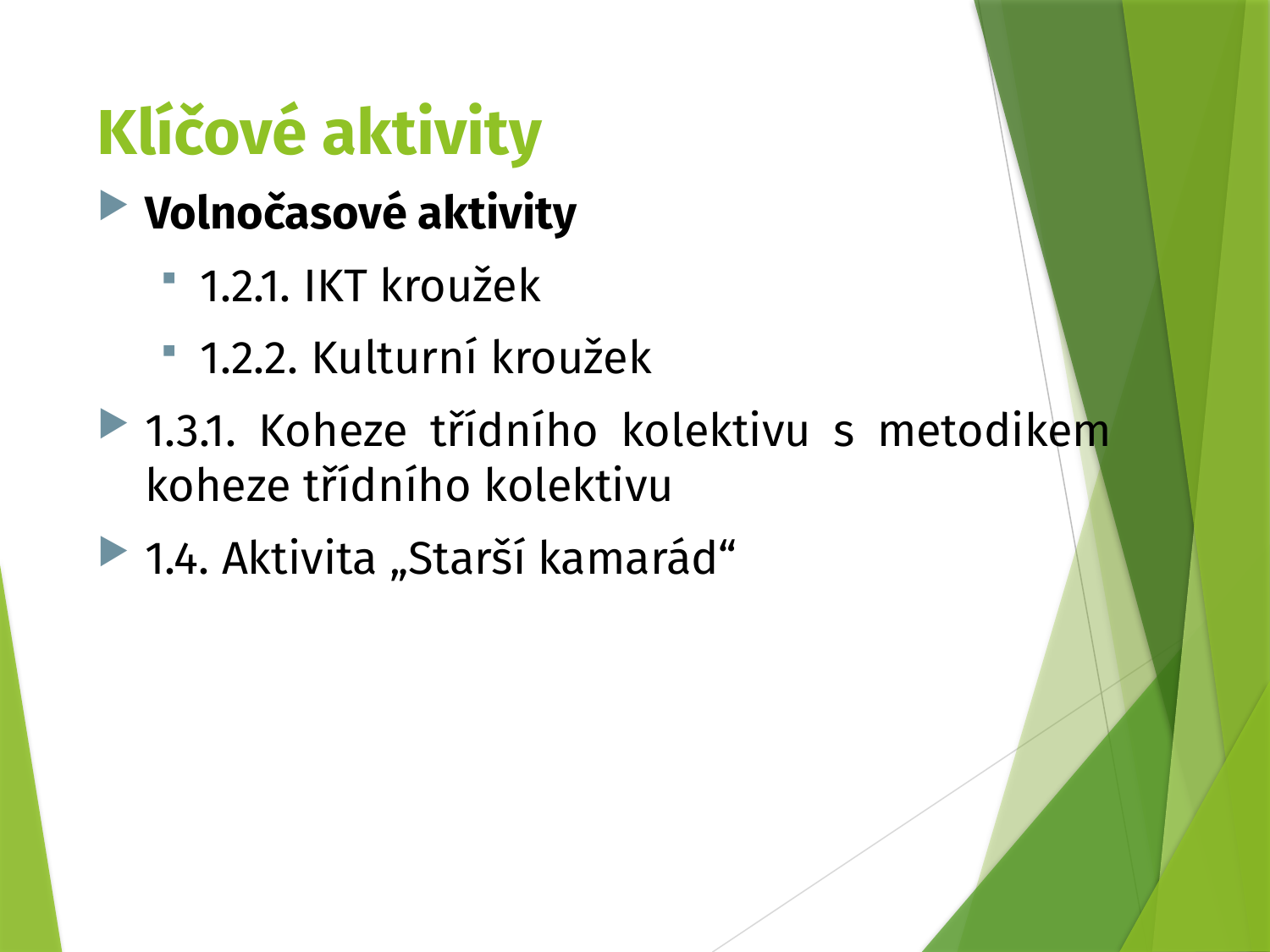

# Klíčové aktivity
Volnočasové aktivity
1.2.1. IKT kroužek
1.2.2. Kulturní kroužek
1.3.1. Koheze třídního kolektivu s metodikem koheze třídního kolektivu
1.4. Aktivita „Starší kamarád“